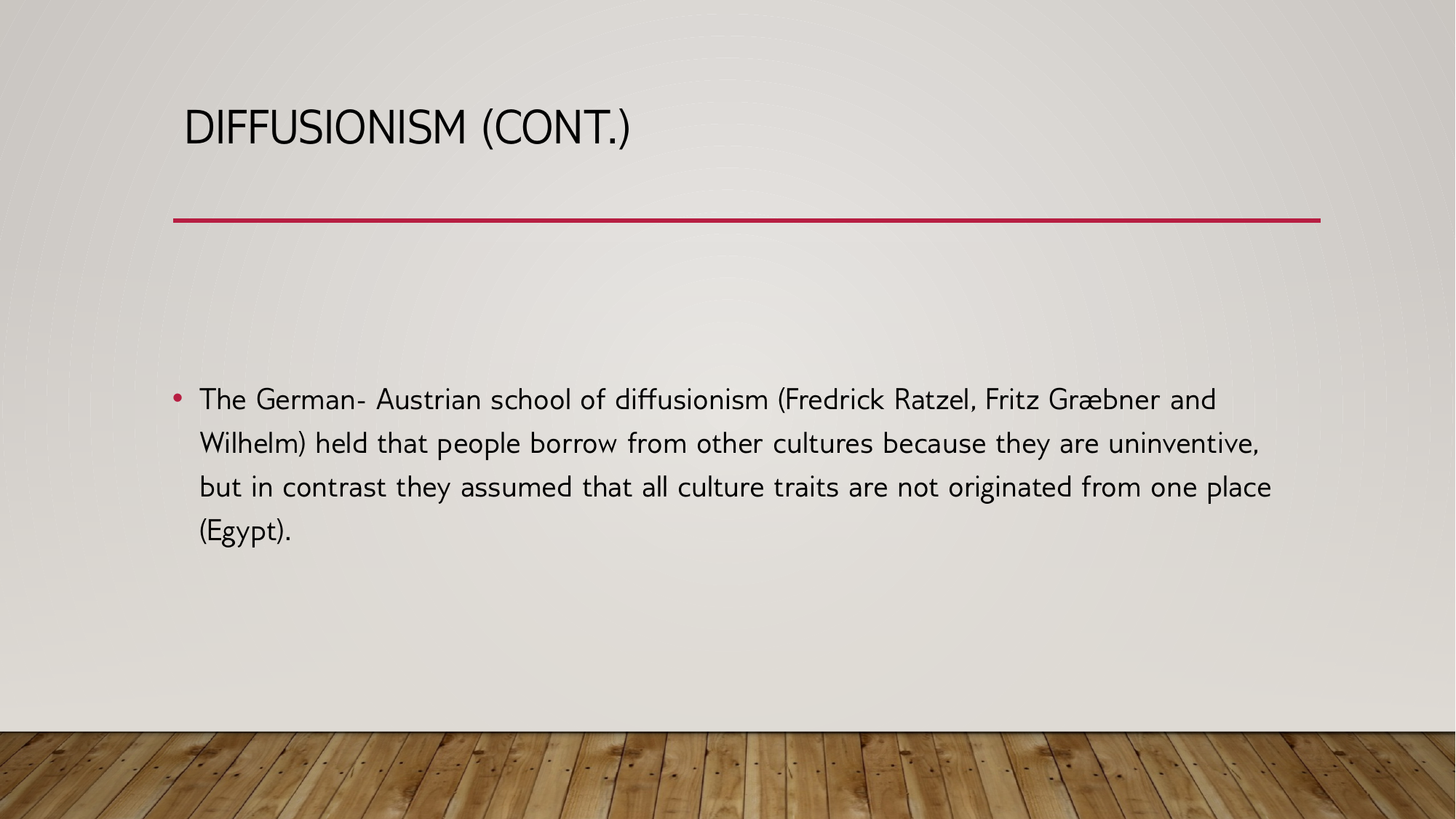

# Diffusionism (Cont.)

The German- Austrian school of diffusionism (Fredrick Ratzel, Fritz Graebner and Wilhelm) held that people borrow from other cultures because they are uninventive, but in contrast they assumed that all culture traits are not originated from one place (Egypt).